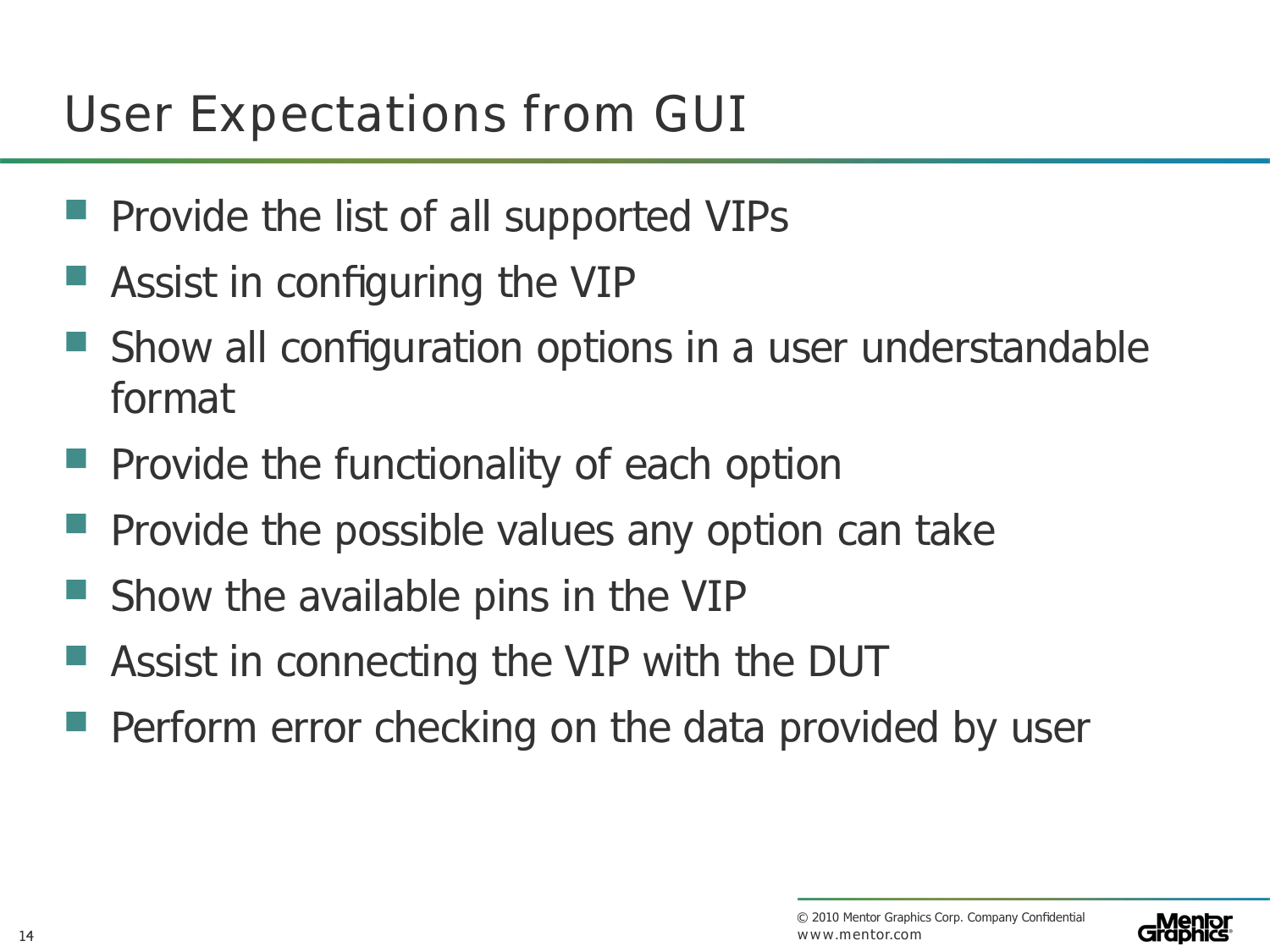

# User Expectations from GUI
Provide the list of all supported VIPs
Assist in configuring the VIP
Show all configuration options in a user understandable format
Provide the functionality of each option
Provide the possible values any option can take
Show the available pins in the VIP
Assist in connecting the VIP with the DUT
Perform error checking on the data provided by user

14